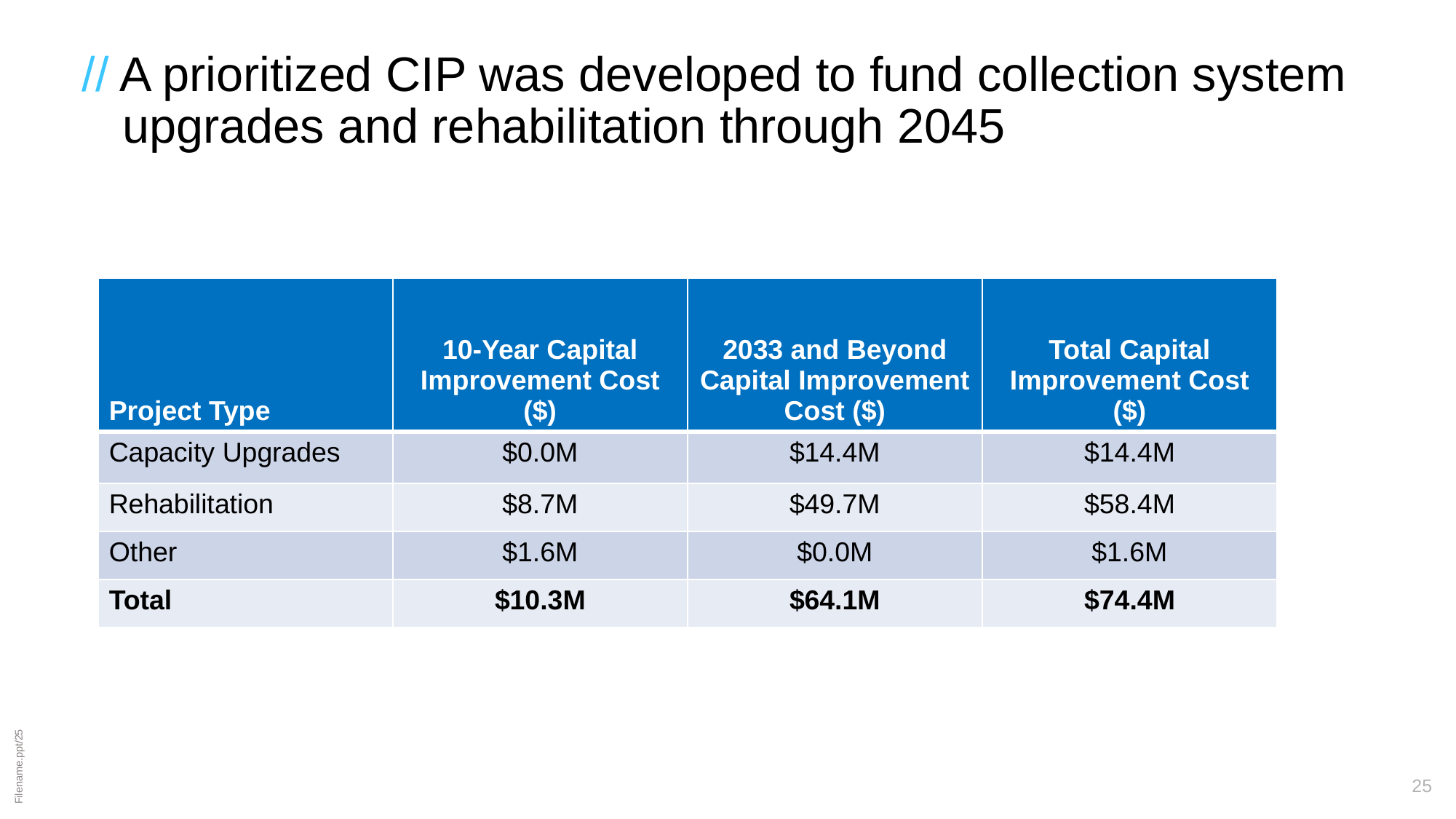

# // A prioritized CIP was developed to fund collection system upgrades and rehabilitation through 2045
| Project Type | 10-Year Capital Improvement Cost ($) | 2033 and Beyond Capital Improvement Cost ($) | Total Capital Improvement Cost ($) |
| --- | --- | --- | --- |
| Capacity Upgrades | $0.0M | $14.4M | $14.4M |
| Rehabilitation | $8.7M | $49.7M | $58.4M |
| Other | $1.6M | $0.0M | $1.6M |
| Total | $10.3M | $64.1M | $74.4M |
25